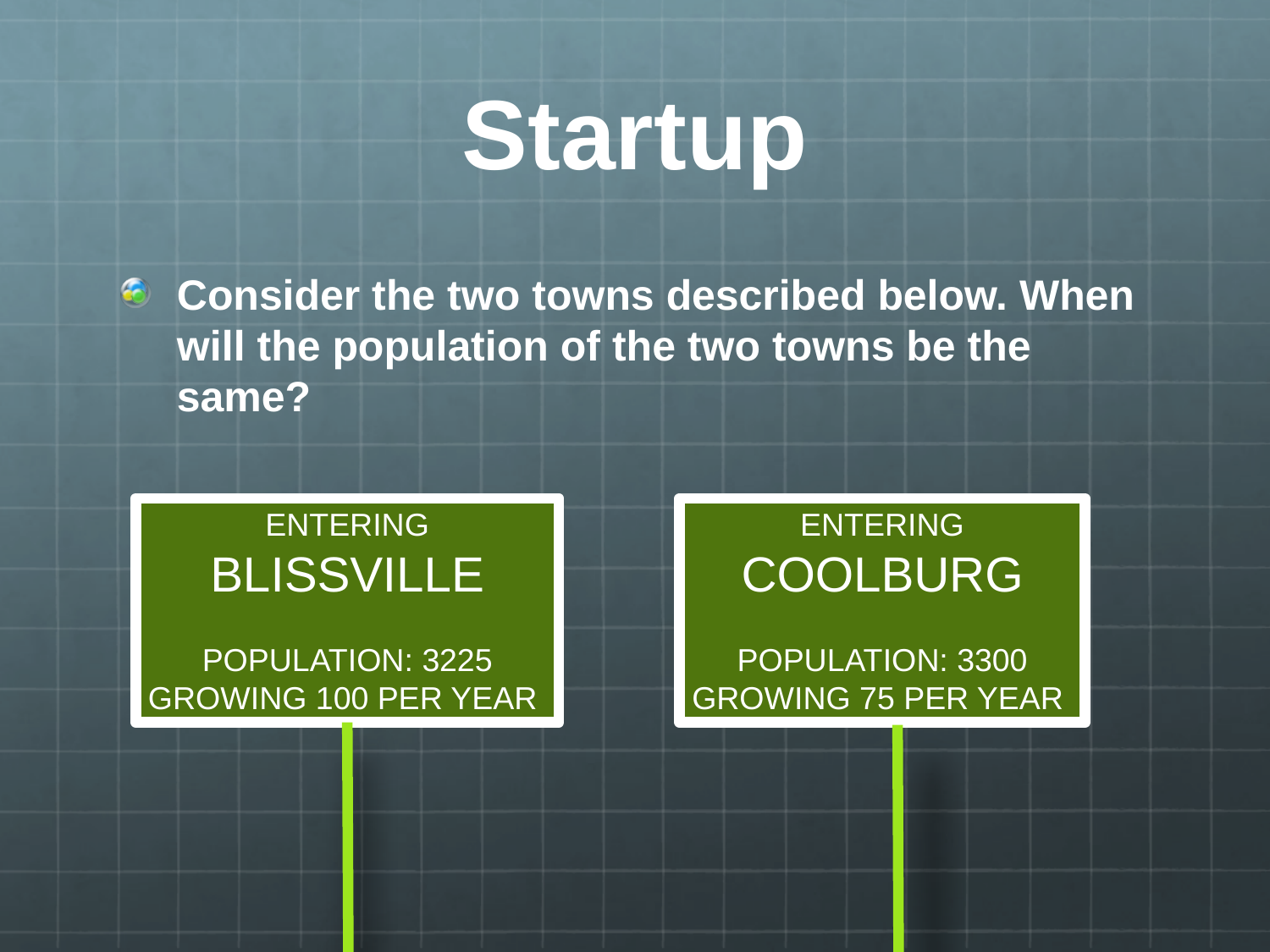

# Startup
Consider the two towns described below. When will the population of the two towns be the same?
ENTERING
BLISSVILLE

POPULATION: 3225
GROWING 100 PER YEAR
ENTERING
COOLBURG

POPULATION: 3300
GROWING 75 PER YEAR